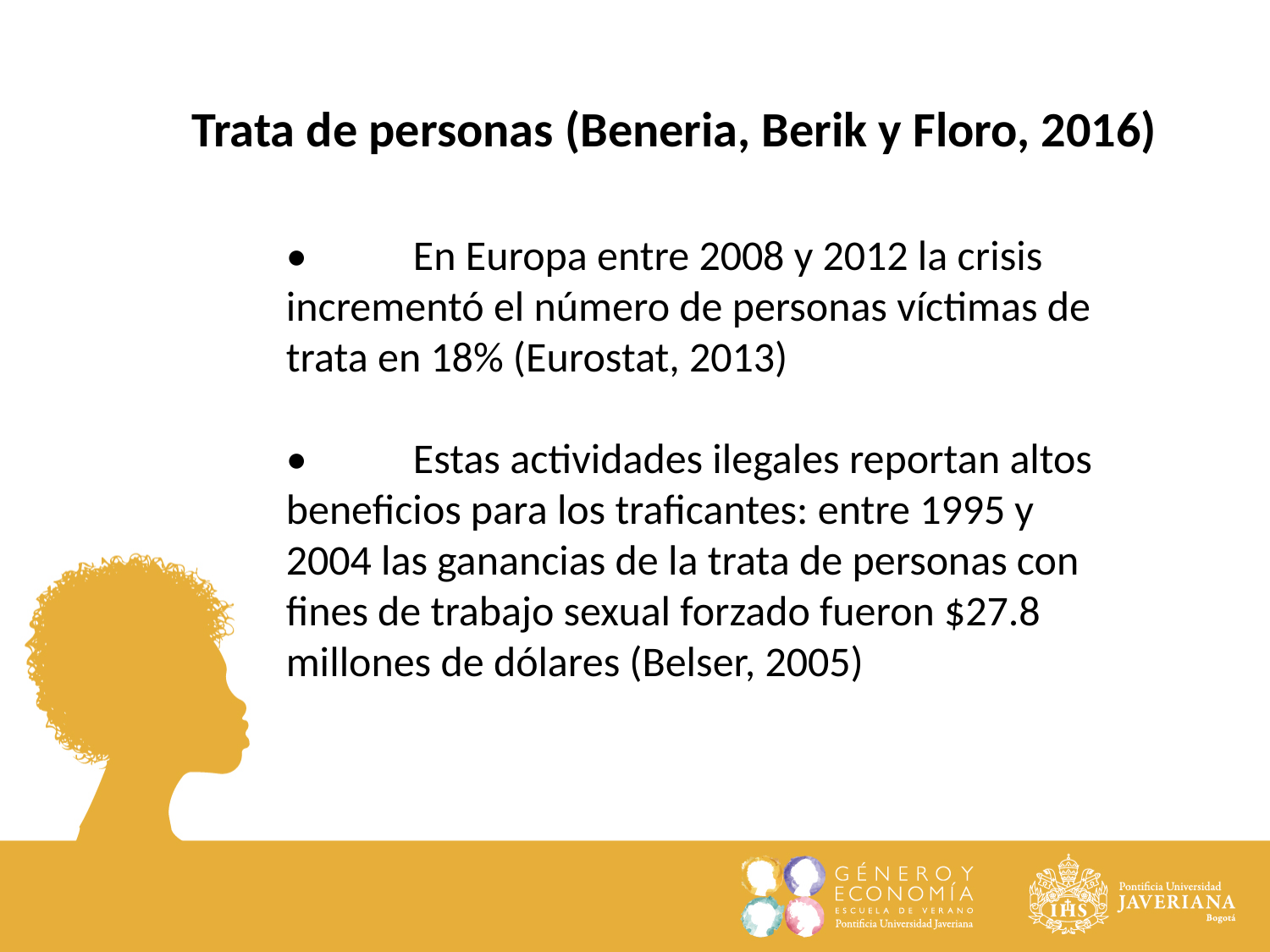

Trata de personas (Beneria, Berik y Floro, 2016)
•	En Europa entre 2008 y 2012 la crisis incrementó el número de personas víctimas de trata en 18% (Eurostat, 2013)

•	Estas actividades ilegales reportan altos beneficios para los traficantes: entre 1995 y 2004 las ganancias de la trata de personas con fines de trabajo sexual forzado fueron $27.8 millones de dólares (Belser, 2005)